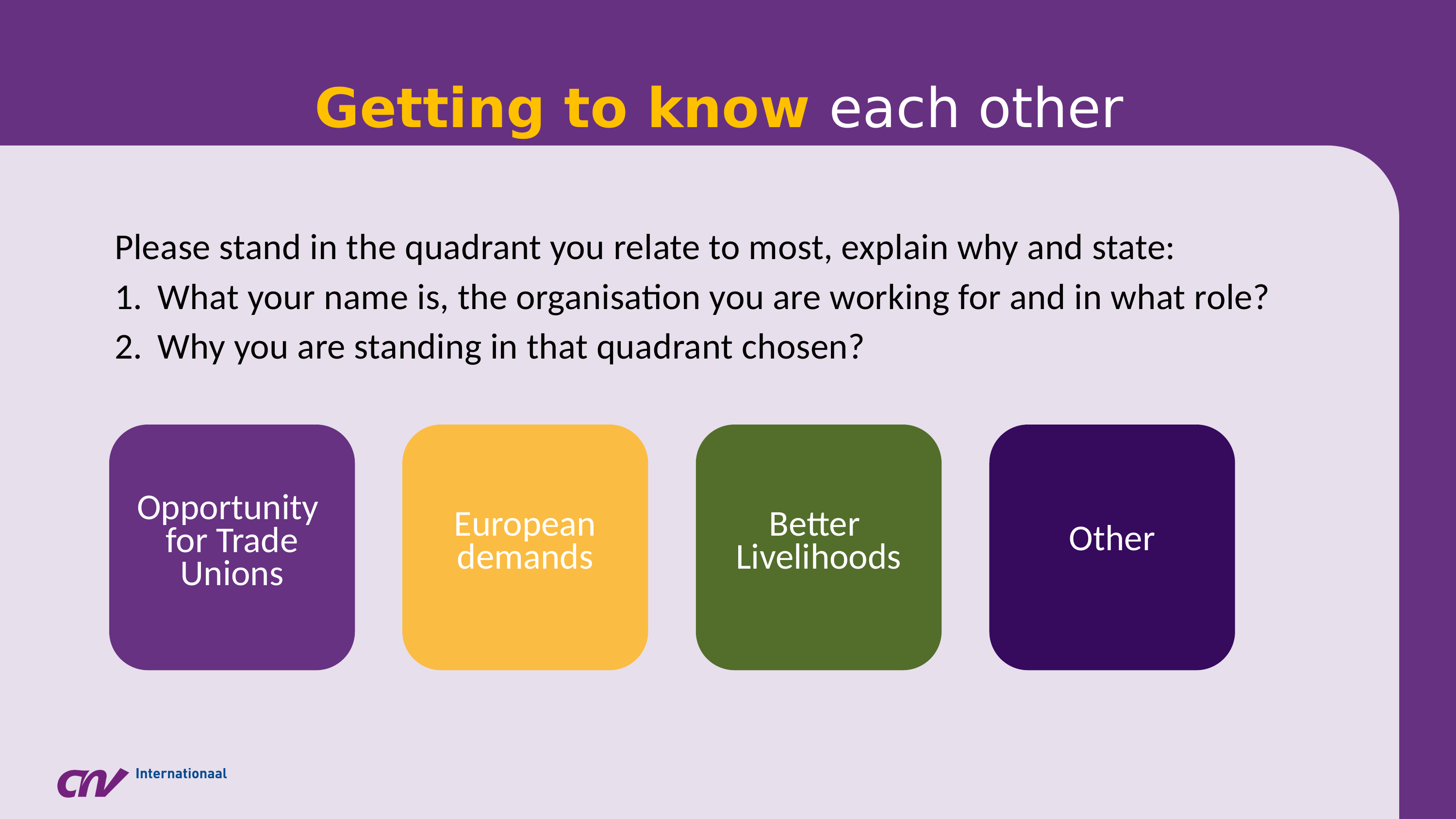

Getting to know each other
Please stand in the quadrant you relate to most, explain why and state:
What your name is, the organisation you are working for and in what role?
Why you are standing in that quadrant chosen?

Opportunity
for Trade Unions

European demands

Better
Livelihoods

Other